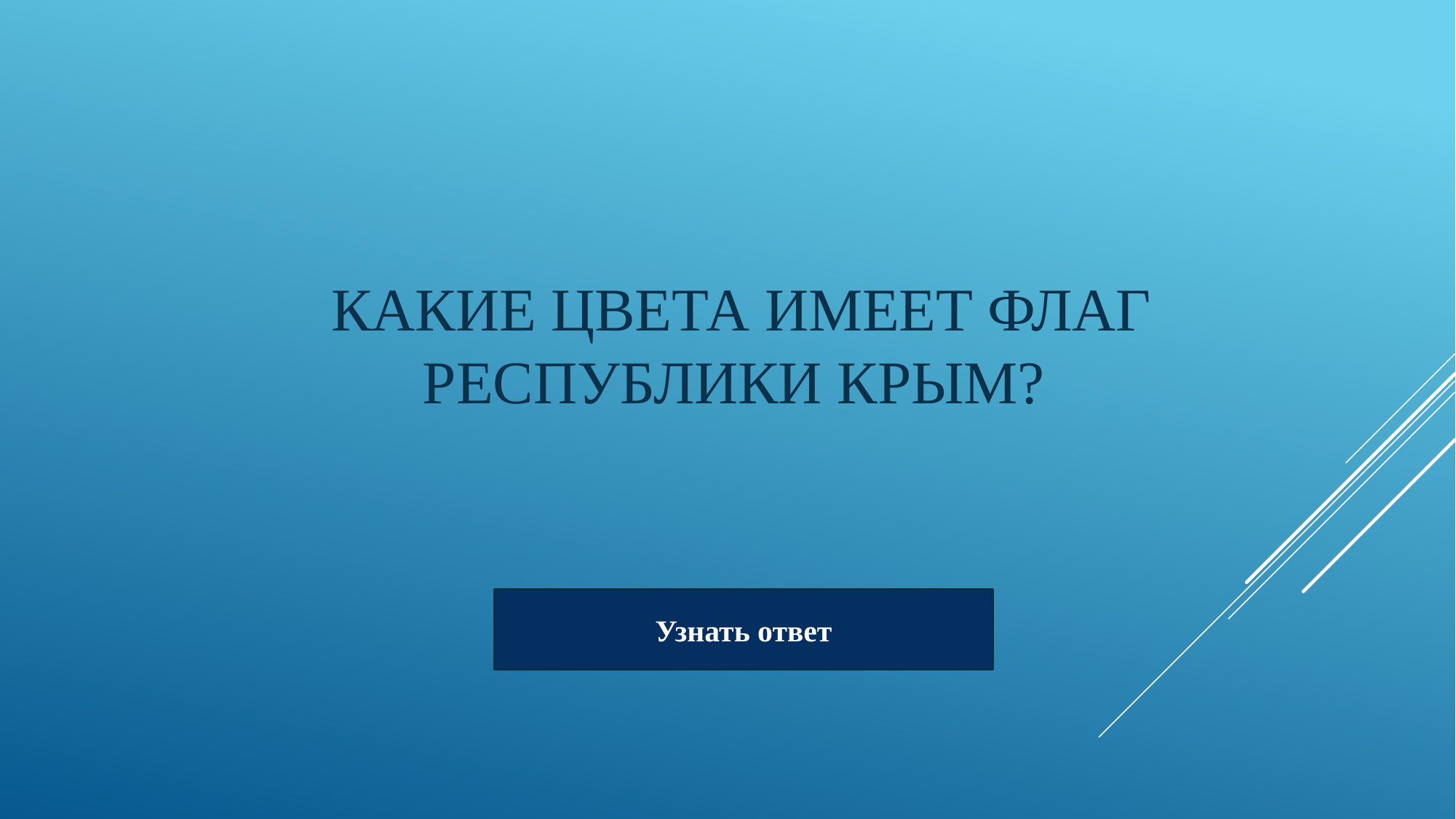

# Какие цвета имеет флаг Республики Крым?